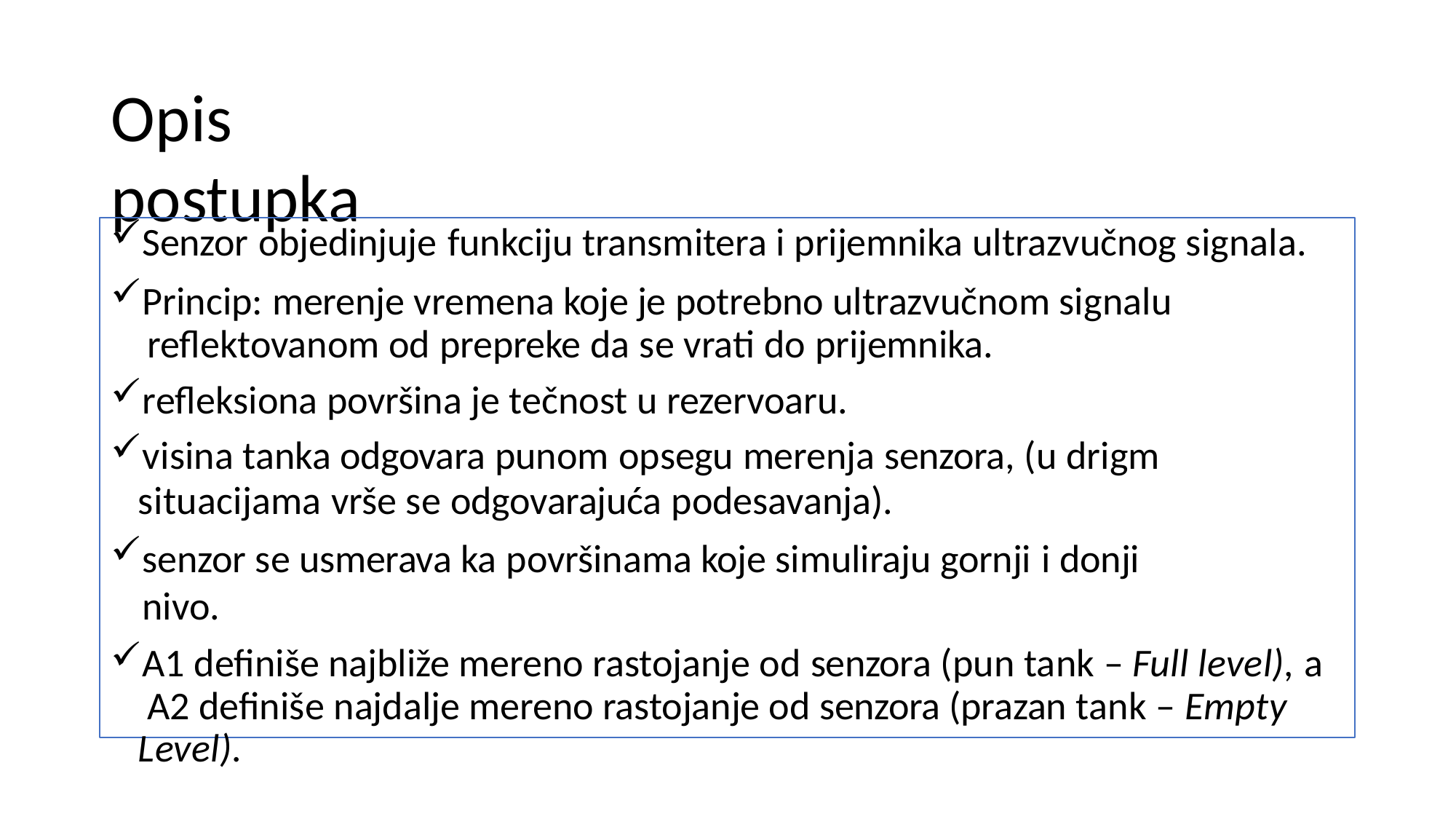

# Opis postupka
Senzor objedinjuje funkciju transmitera i prijemnika ultrazvučnog signala.
Princip: merenje vremena koje je potrebno ultrazvučnom signalu  reflektovanom od prepreke da se vrati do prijemnika.
refleksiona površina je tečnost u rezervoaru.
visina tanka odgovara punom opsegu merenja senzora, (u drigm
situacijama vrše se odgovarajuća podesavanja).
senzor se usmerava ka površinama koje simuliraju gornji i donji nivo.
A1 definiše najbliže mereno rastojanje od senzora (pun tank – Full level), a  A2 definiše najdalje mereno rastojanje od senzora (prazan tank – Empty  Level).